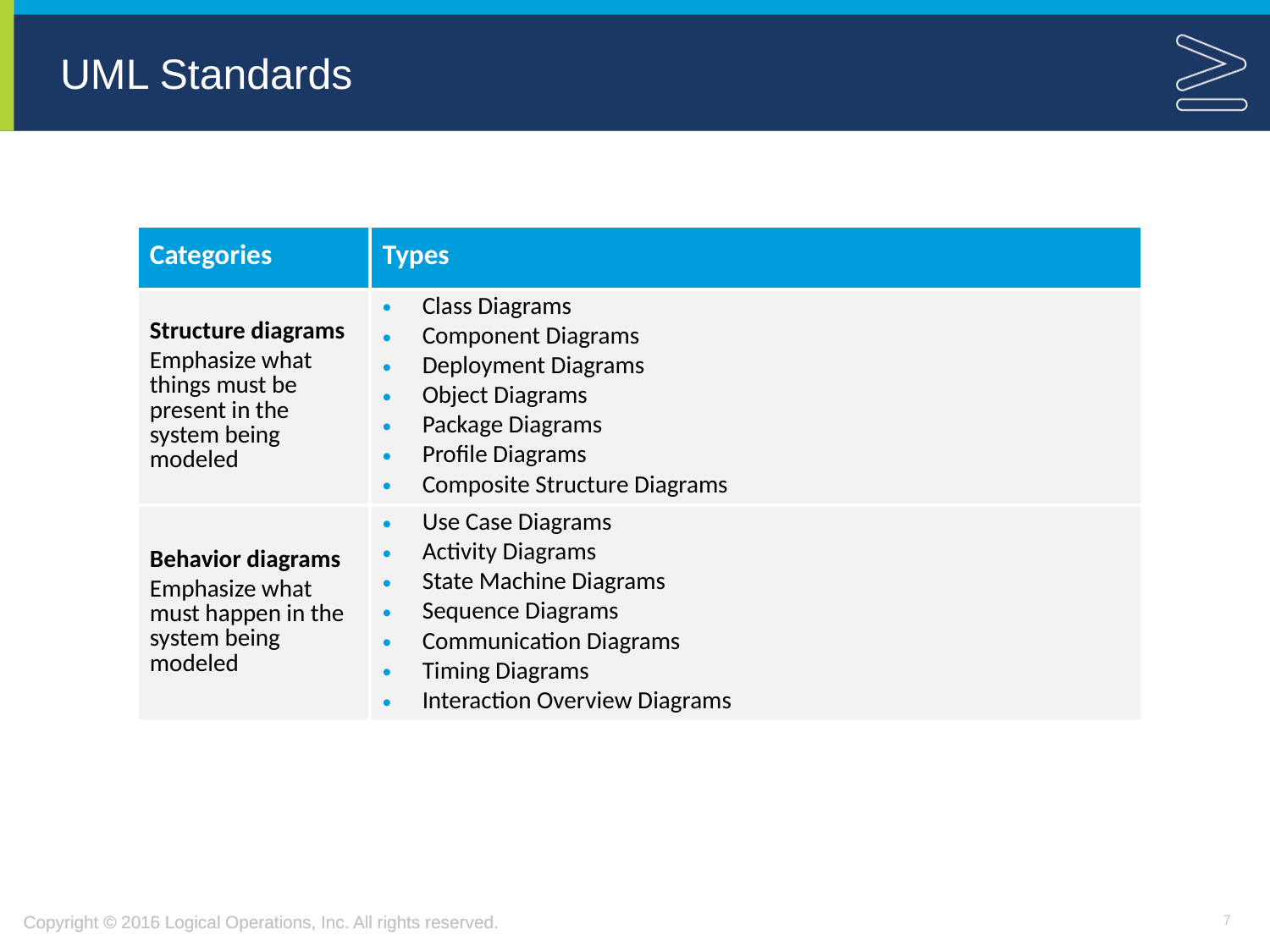

# UML Standards
| Categories | Types |
| --- | --- |
| Structure diagrams Emphasize what things must be present in the system being modeled | Class Diagrams Component Diagrams Deployment Diagrams Object Diagrams Package Diagrams Profile Diagrams Composite Structure Diagrams |
| Behavior diagrams Emphasize what must happen in the system being modeled | Use Case Diagrams Activity Diagrams State Machine Diagrams Sequence Diagrams Communication Diagrams Timing Diagrams Interaction Overview Diagrams |
7